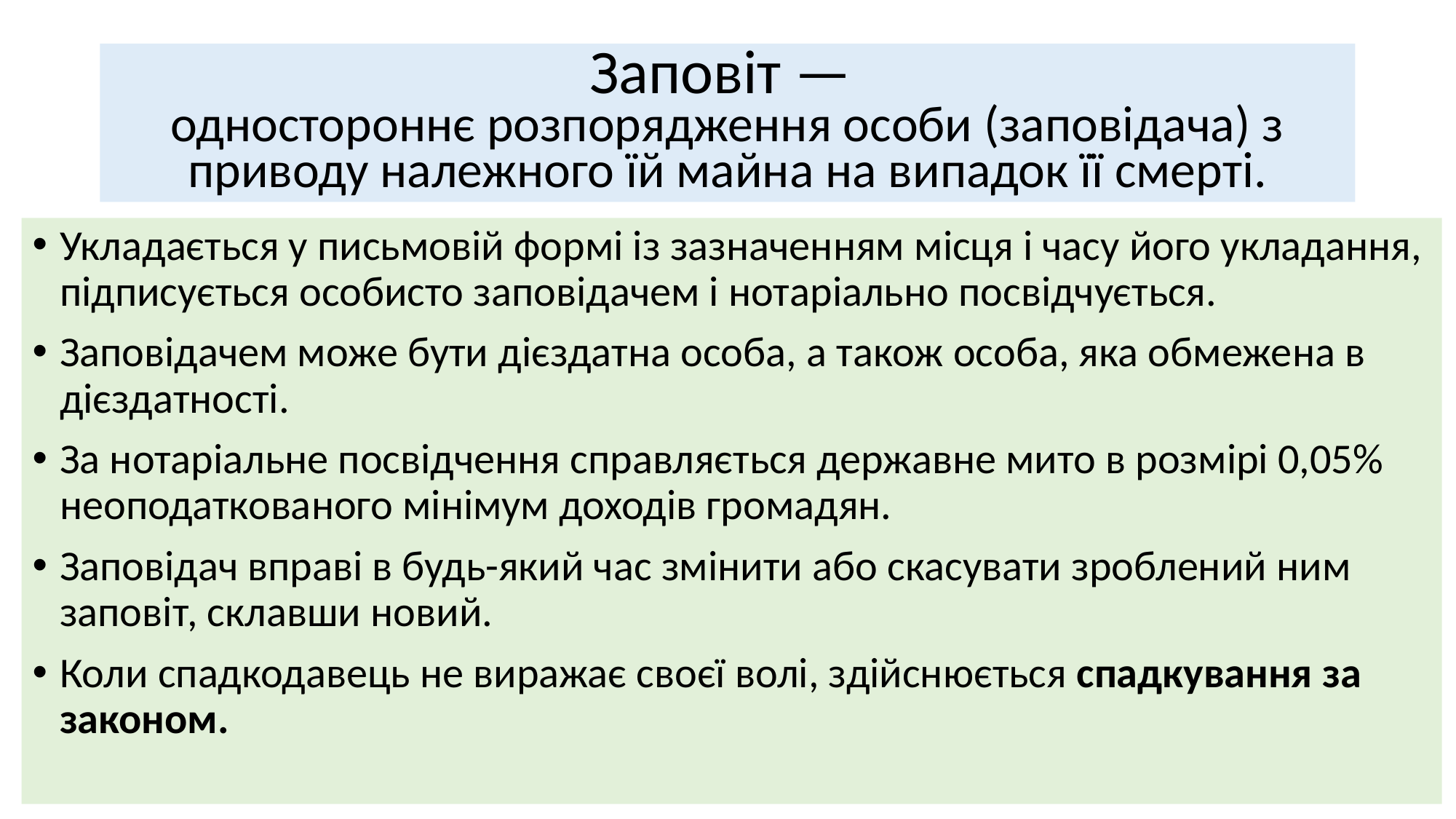

# Заповіт — одностороннє розпорядження особи (заповідача) з приводу належного їй майна на випадок її смерті.
Укладається у письмовій формі із зазначенням місця і часу його укладання, підписується особисто заповідачем і нотаріально посвідчується.
Заповідачем може бути дієздатна особа, а також особа, яка обмежена в дієздатності.
За нотаріальне посвідчення справляється державне мито в розмірі 0,05% неоподаткованого мінімум доходів громадян.
Заповідач вправі в будь-який час змінити або скасувати зроблений ним заповіт, склавши новий.
Коли спадкодавець не виражає своєї волі, здійснюється спадкування за законом.